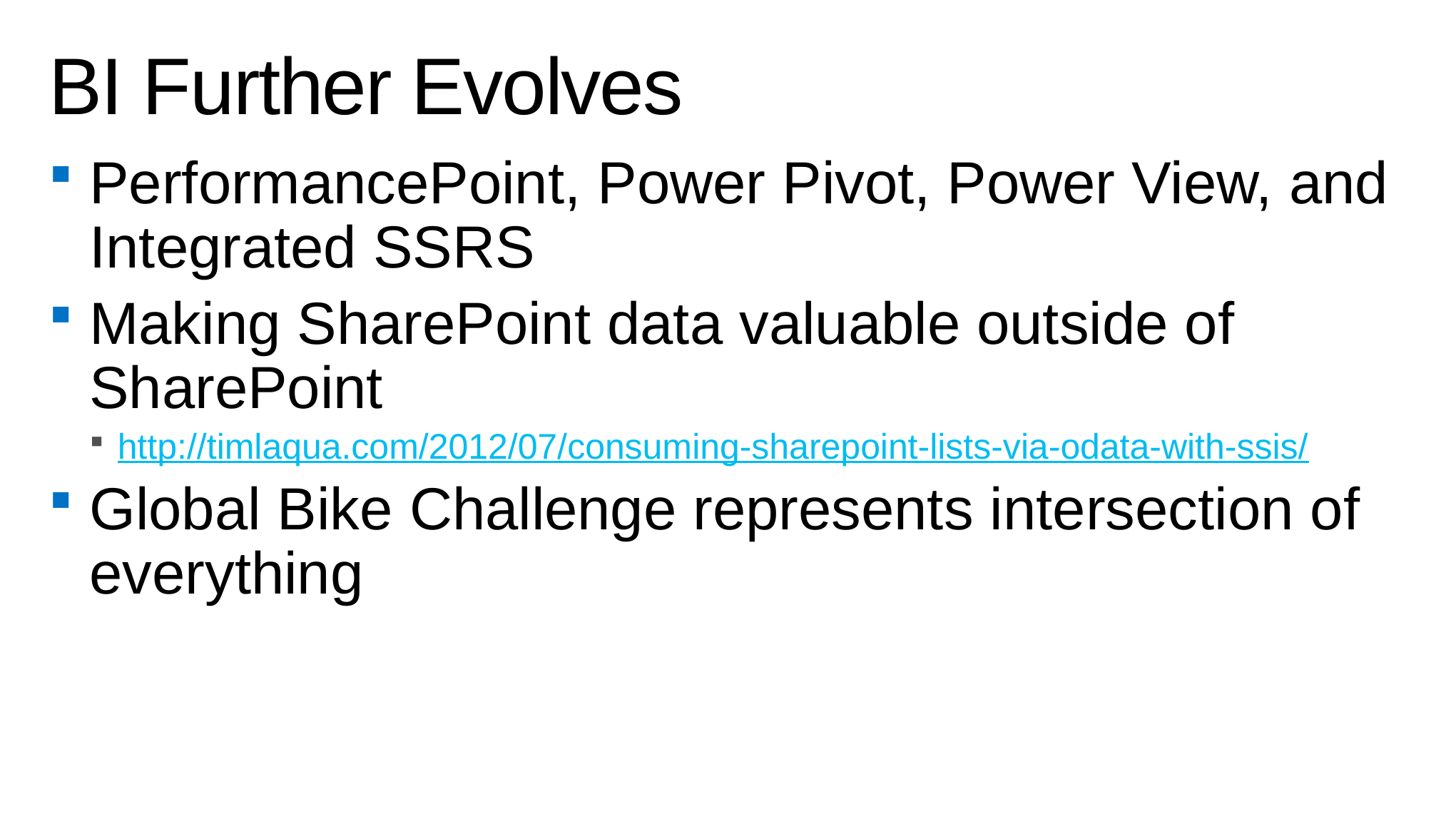

# BI Further Evolves
PerformancePoint, Power Pivot, Power View, and Integrated SSRS
Making SharePoint data valuable outside of SharePoint
http://timlaqua.com/2012/07/consuming-sharepoint-lists-via-odata-with-ssis/
Global Bike Challenge represents intersection of everything